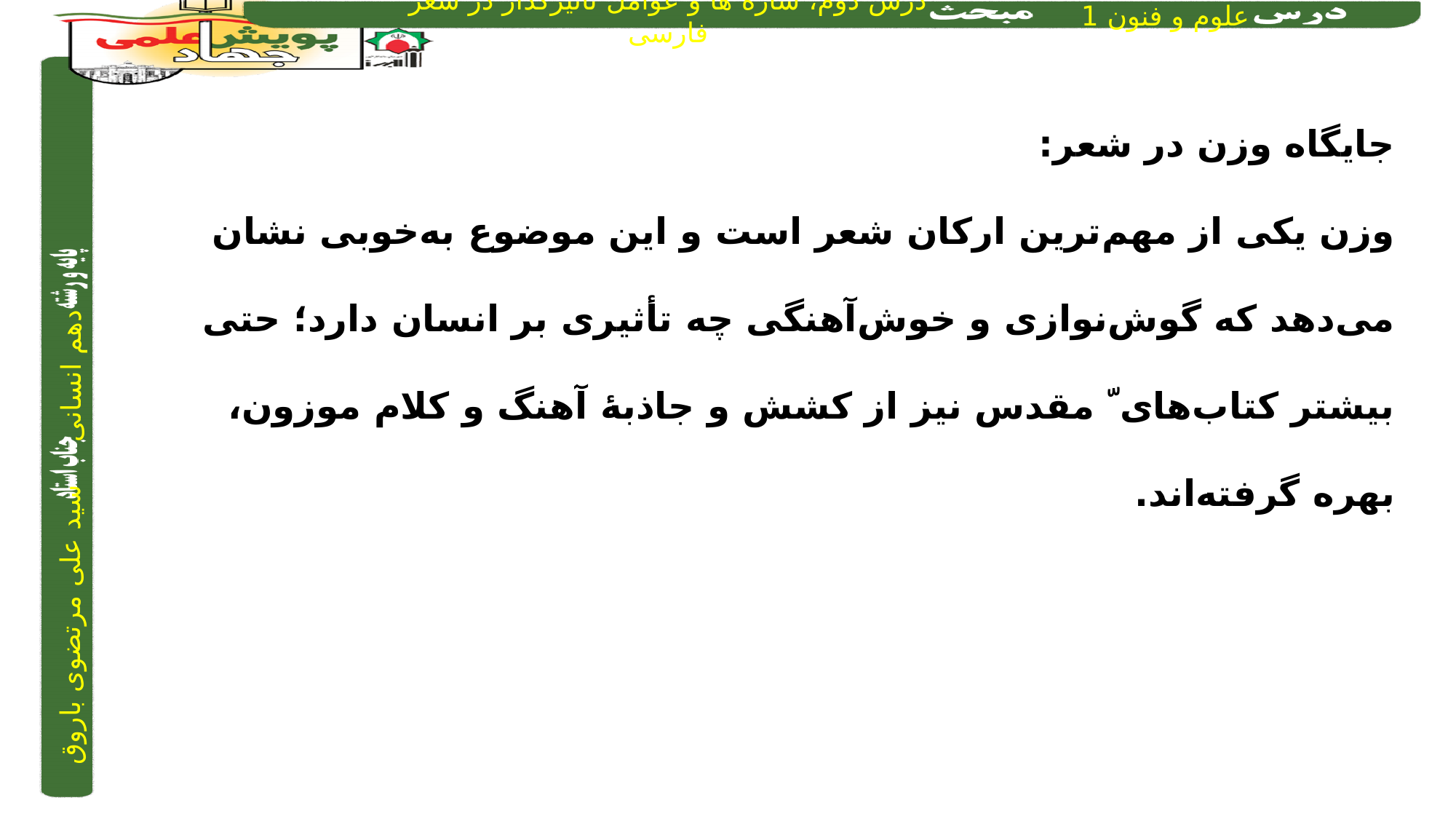

جایگاه وزن در شعر:
وزن یکی از مهم‌ترین ارکان شعر است و این موضوع به‌خوبی نشان می‌دهد که گوش‌نوازی و خوش‌آهنگی چه تأثیری بر انسان دارد؛ حتی بیشتر کتاب‌های ّ مقدس نیز از کشش و جاذبۀ آهنگ و کلام موزون، بهره گرفته‌اند.